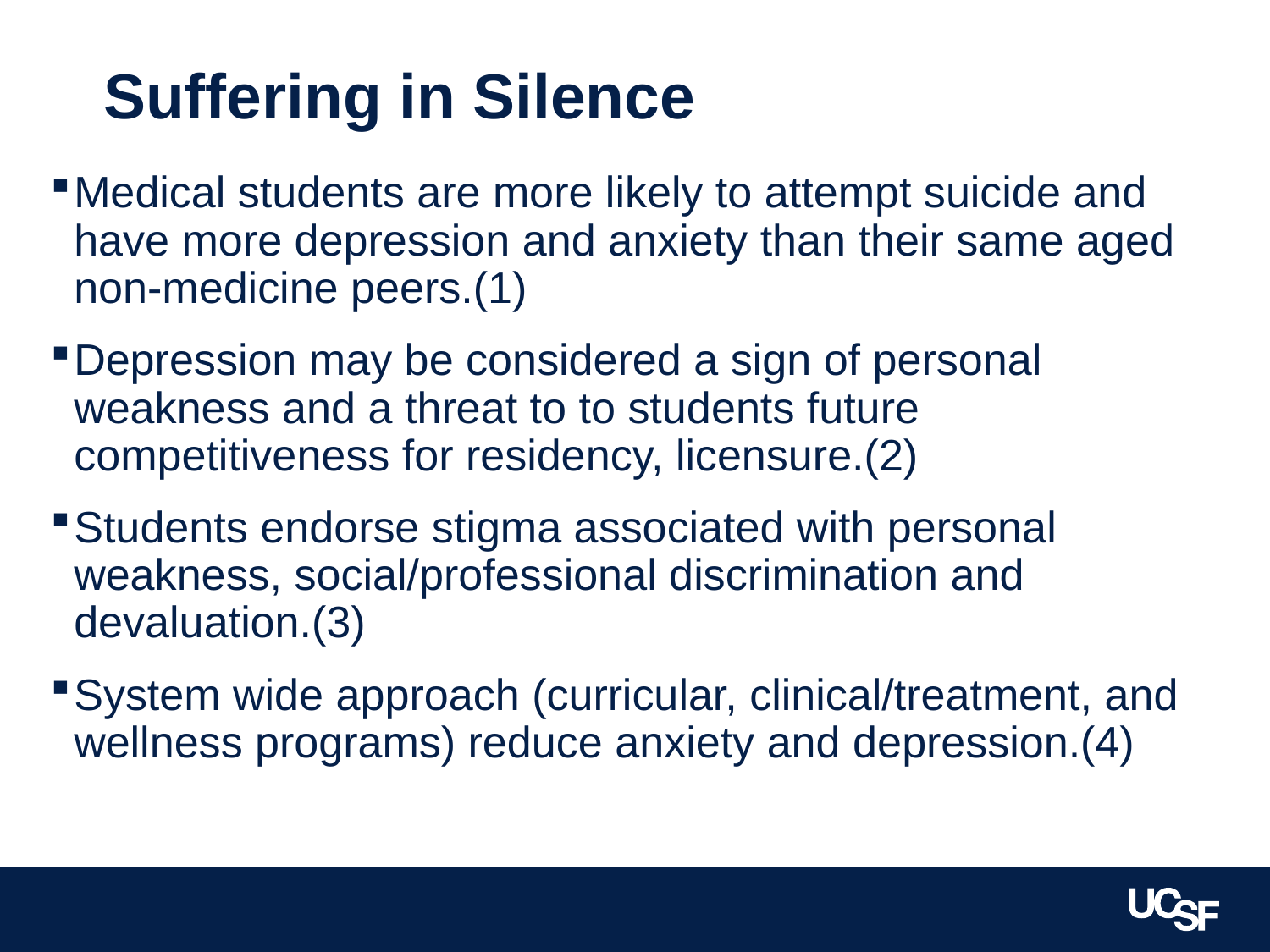

# Suffering in Silence
Medical students are more likely to attempt suicide and have more depression and anxiety than their same aged non-medicine peers.(1)
Depression may be considered a sign of personal weakness and a threat to to students future competitiveness for residency, licensure.(2)
Students endorse stigma associated with personal weakness, social/professional discrimination and devaluation.(3)
System wide approach (curricular, clinical/treatment, and wellness programs) reduce anxiety and depression.(4)